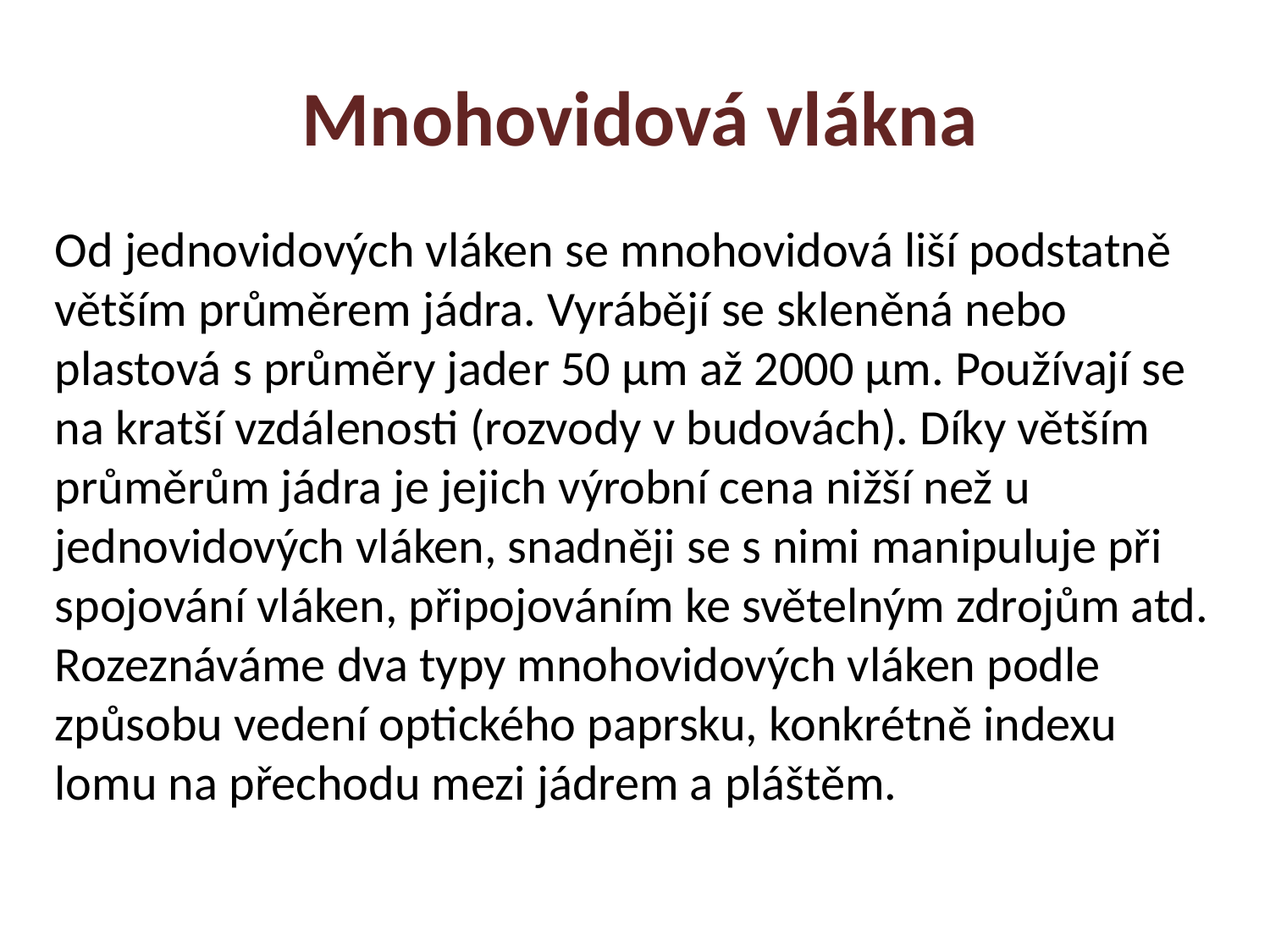

Mnohovidová vlákna
Od jednovidových vláken se mnohovidová liší podstatně větším průměrem jádra. Vyrábějí se skleněná nebo plastová s průměry jader 50 µm až 2000 µm. Používají se na kratší vzdálenosti (rozvody v budovách). Díky větším průměrům jádra je jejich výrobní cena nižší než u jednovidových vláken, snadněji se s nimi manipuluje při spojování vláken, připojováním ke světelným zdrojům atd. Rozeznáváme dva typy mnohovidových vláken podle způsobu vedení optického paprsku, konkrétně indexu lomu na přechodu mezi jádrem a pláštěm.